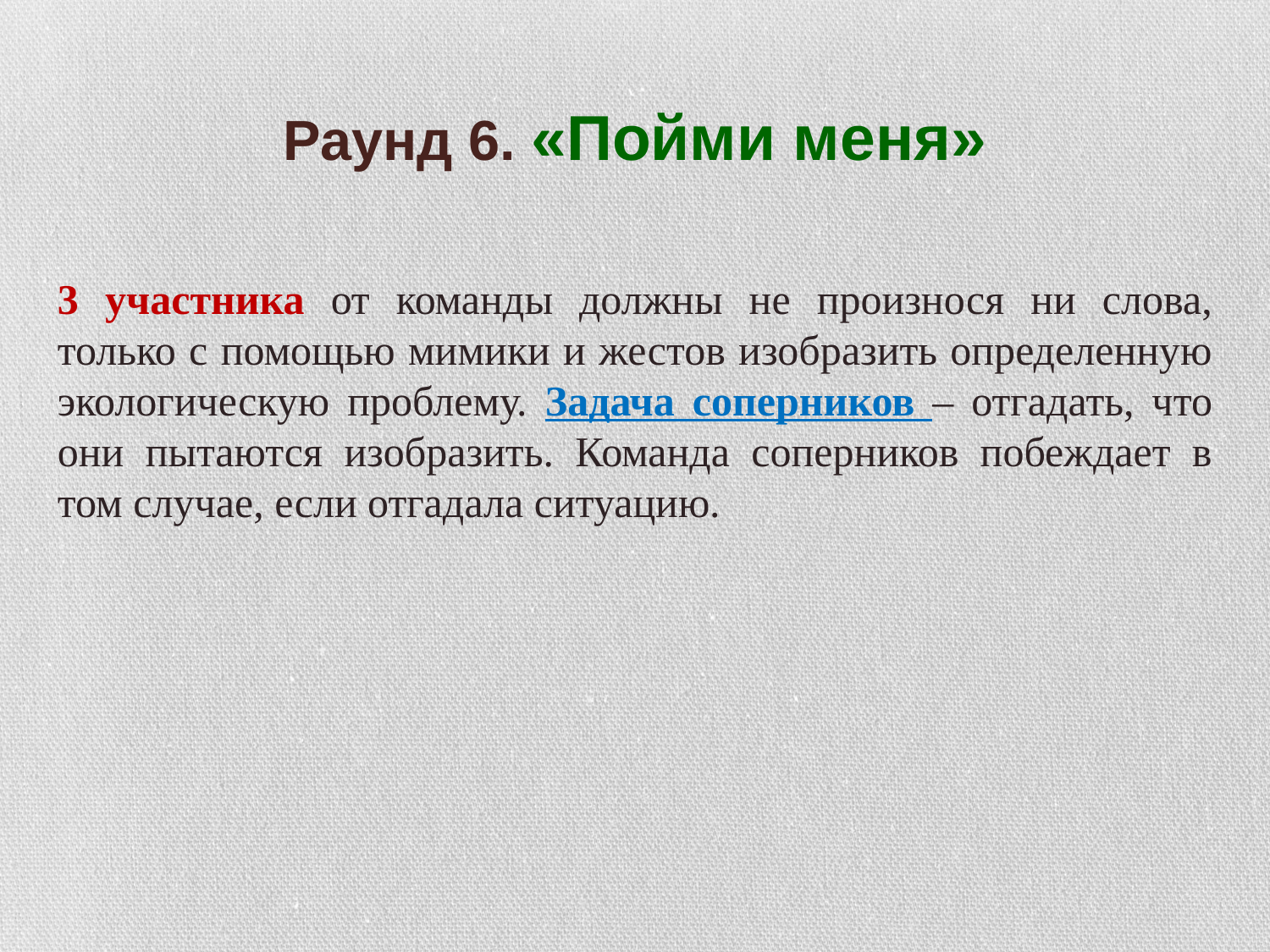

# Раунд 6. «Пойми меня»
3 участника от команды должны не произнося ни слова, только с помощью мимики и жестов изобразить определенную экологическую проблему. Задача соперников – отгадать, что они пытаются изобразить. Команда соперников побеждает в том случае, если отгадала ситуацию.